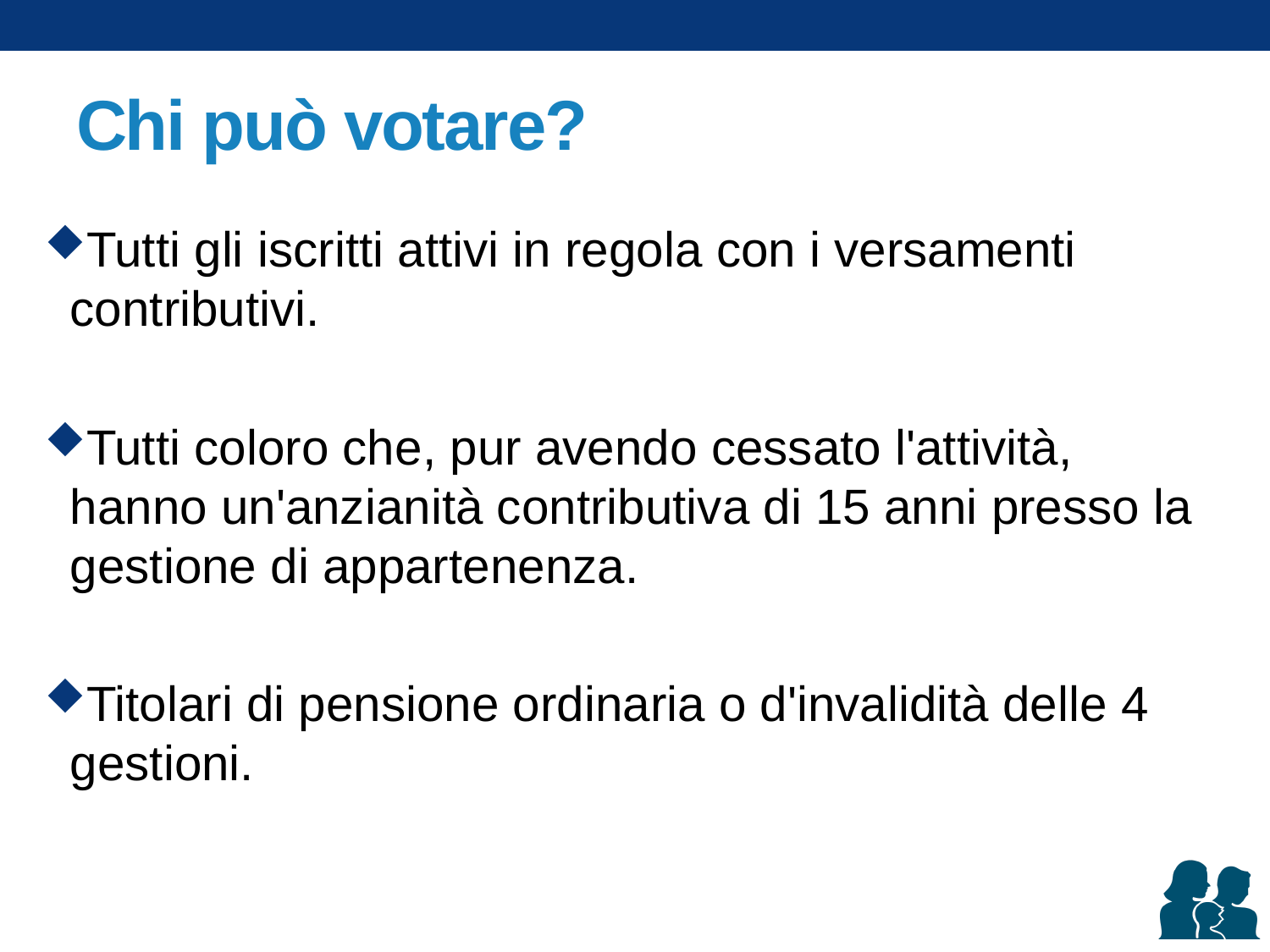

# Chi può votare?
Tutti gli iscritti attivi in regola con i versamenti contributivi.

Tutti coloro che, pur avendo cessato l'attività, hanno un'anzianità contributiva di 15 anni presso la gestione di appartenenza.

Titolari di pensione ordinaria o d'invalidità delle 4 gestioni.